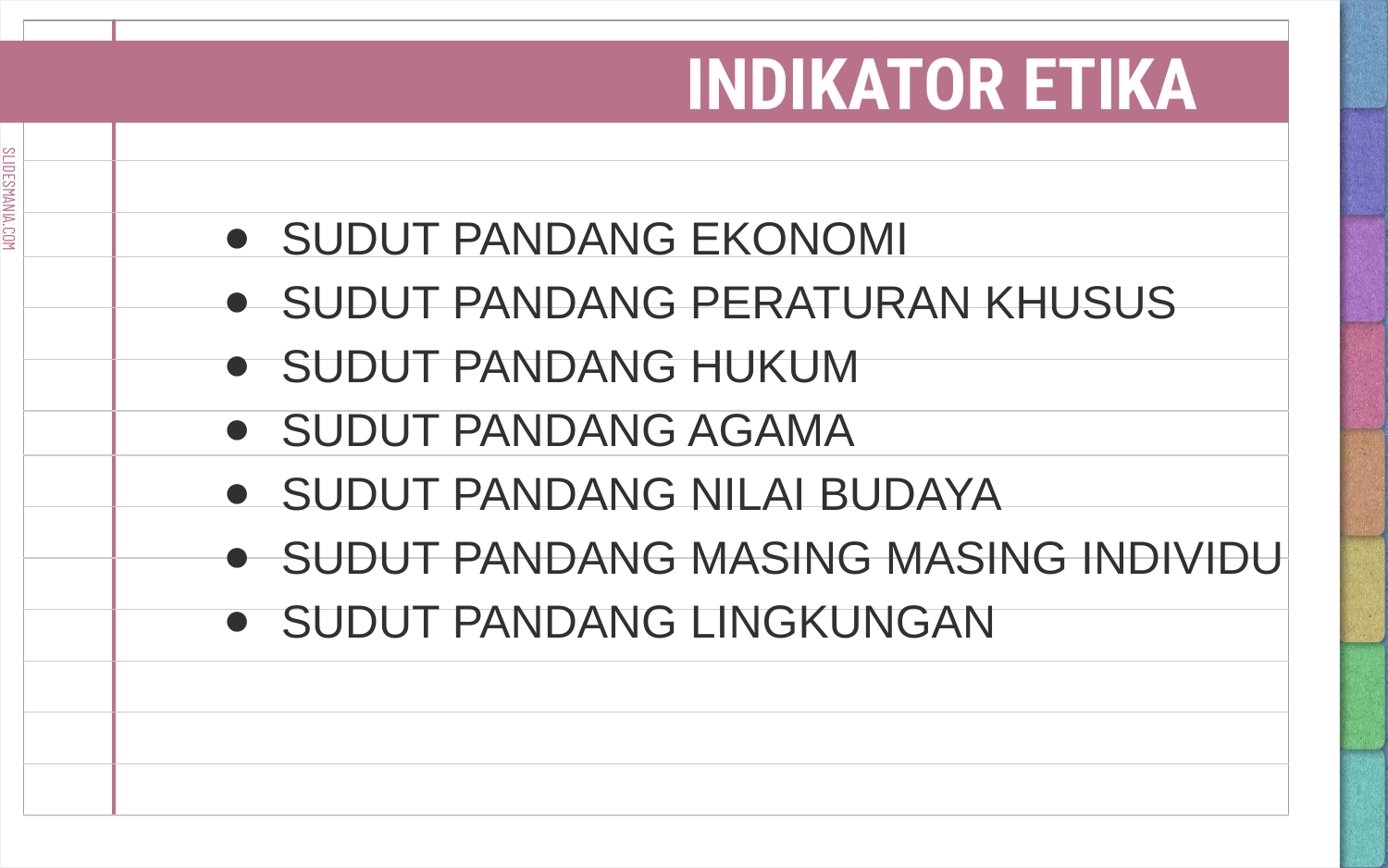

# INDIKATOR ETIKA
SUDUT PANDANG EKONOMI
SUDUT PANDANG PERATURAN KHUSUS
SUDUT PANDANG HUKUM
SUDUT PANDANG AGAMA
SUDUT PANDANG NILAI BUDAYA
SUDUT PANDANG MASING MASING INDIVIDU
SUDUT PANDANG LINGKUNGAN